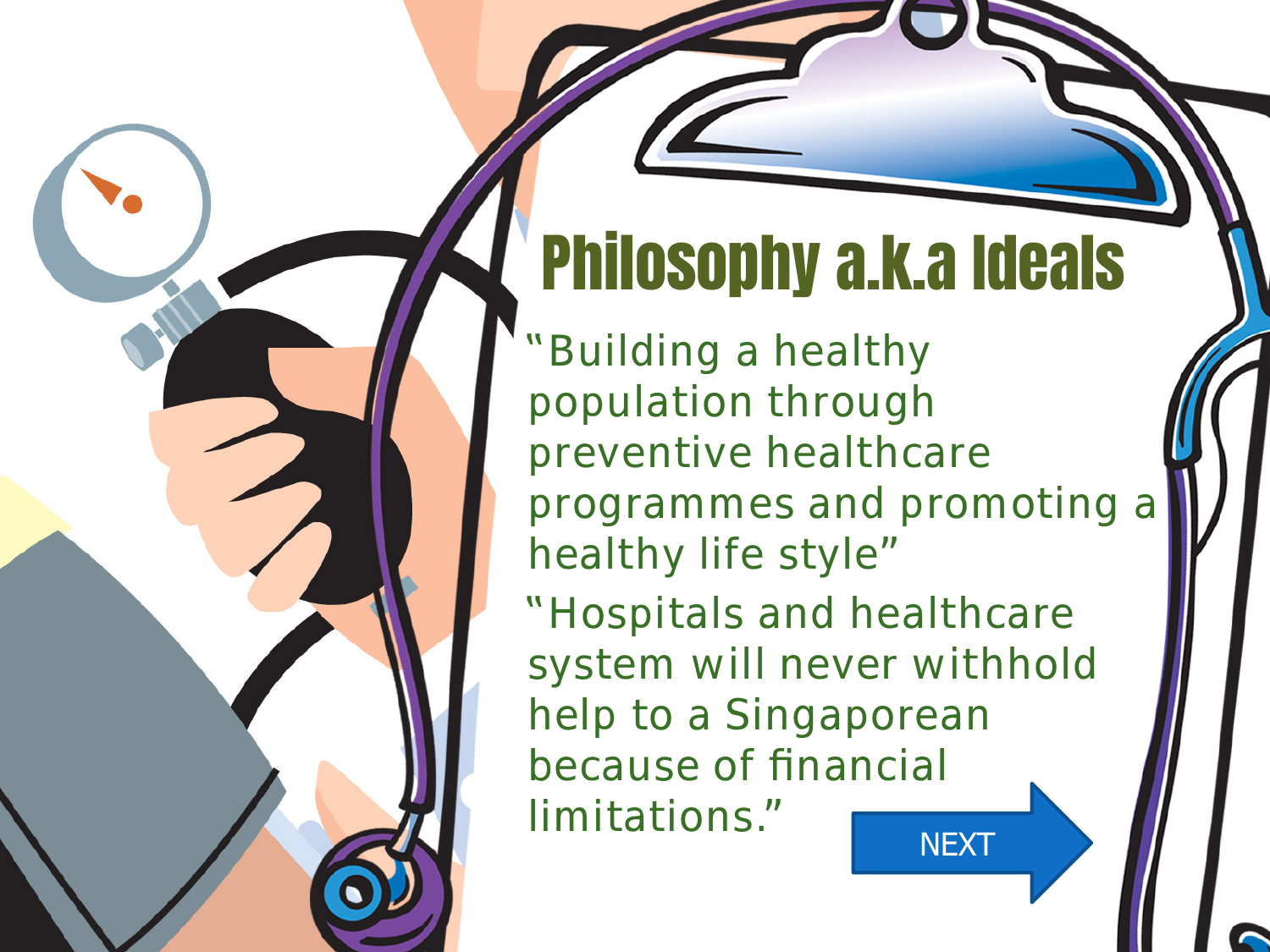

# Philosophy a.k.a Ideals
“Building a healthy population through preventive healthcare programmes and promoting a healthy life style”
“Hospitals and healthcare system will never withhold help to a Singaporean because of financial limitations.”
NEXT